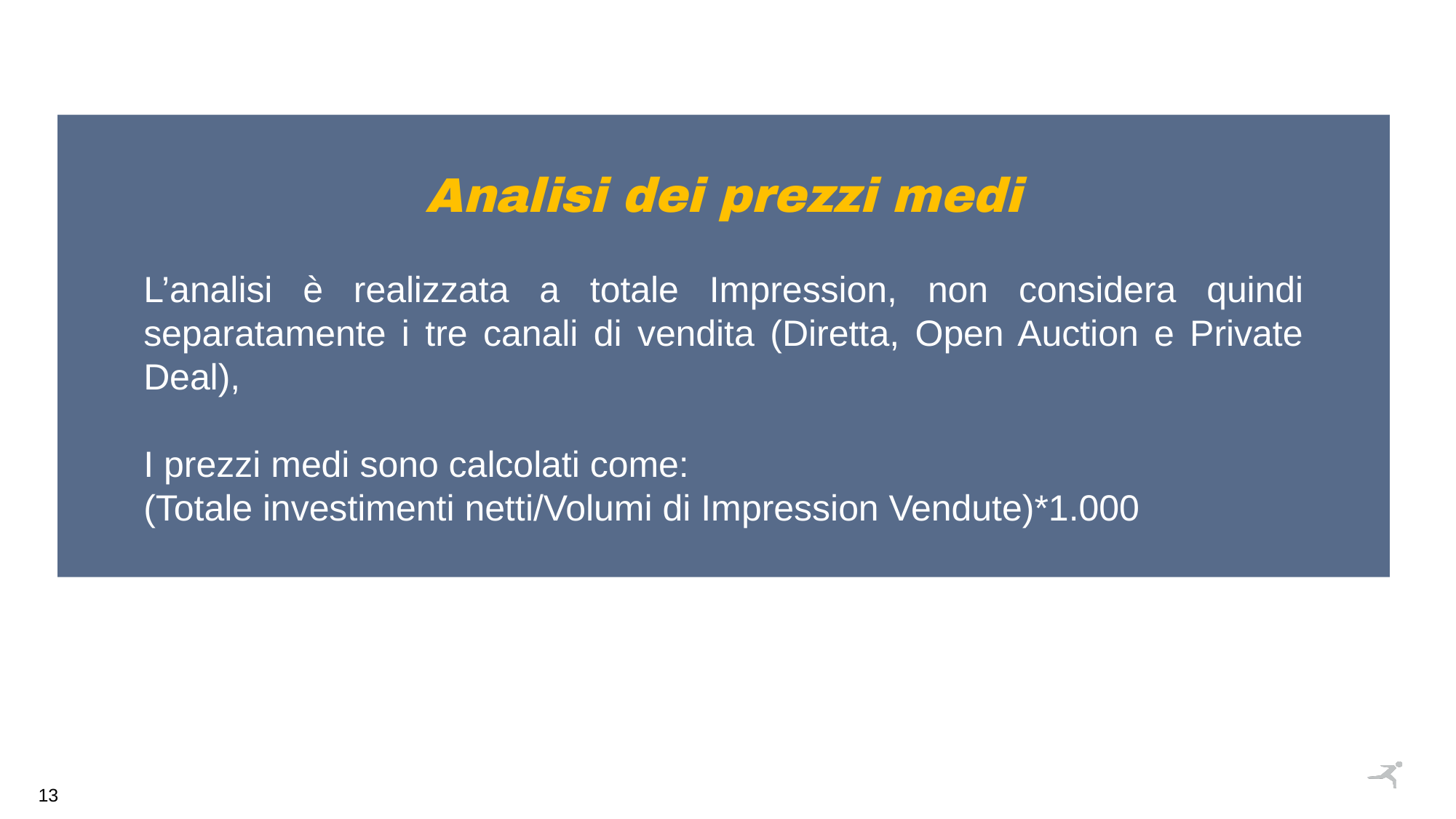

Analisi dei prezzi medi

L’analisi è realizzata a totale Impression, non considera quindi separatamente i tre canali di vendita (Diretta, Open Auction e Private Deal),

I prezzi medi sono calcolati come:
(Totale investimenti netti/Volumi di Impression Vendute)*1.000

13